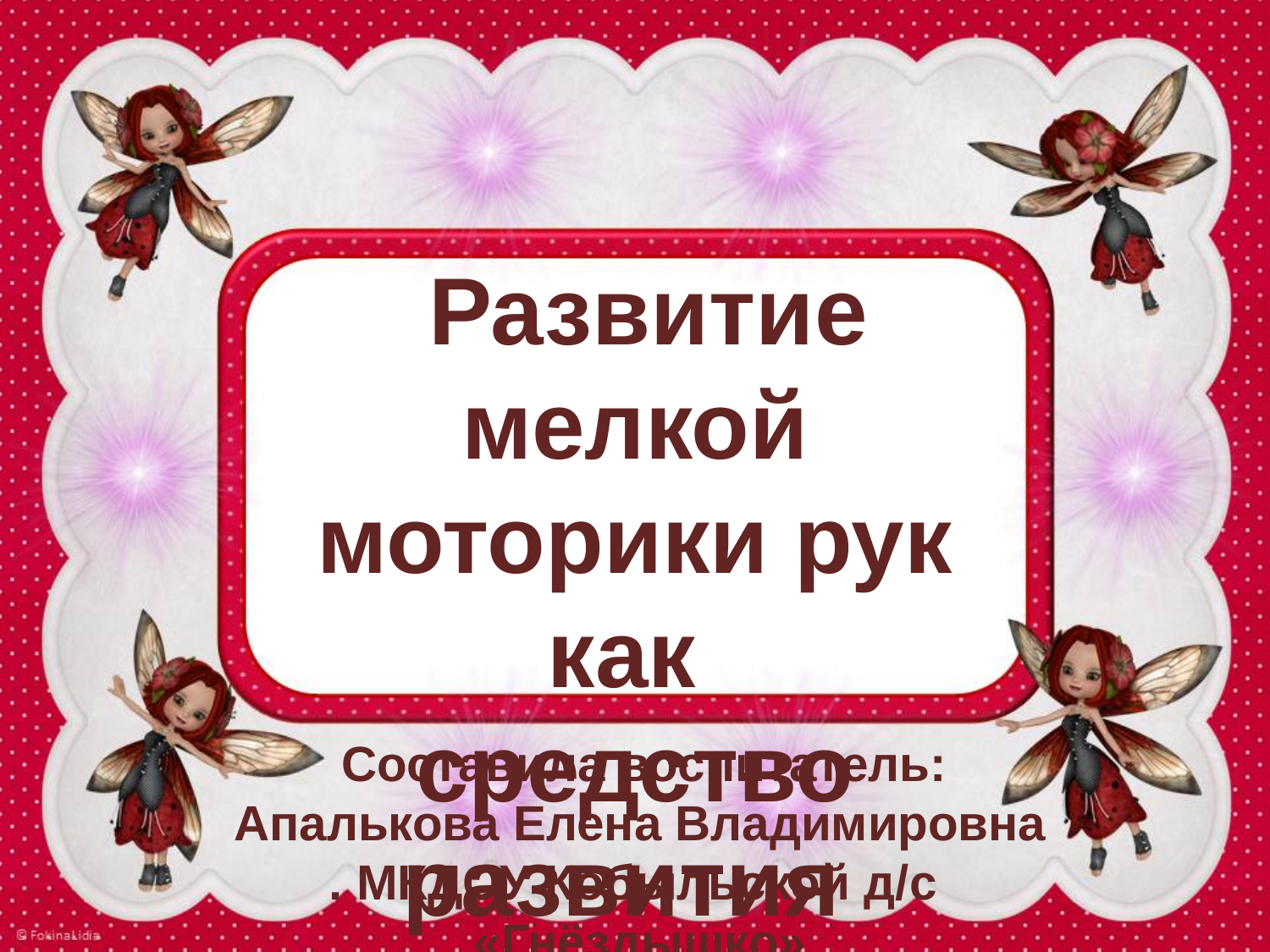

Развитие мелкой моторики рук как
средство развития
речи у детей
 Составила воспитатель: Апалькова Елена Владимировна . МКДОУ Кобыльской д/с
«Гнёздышко»